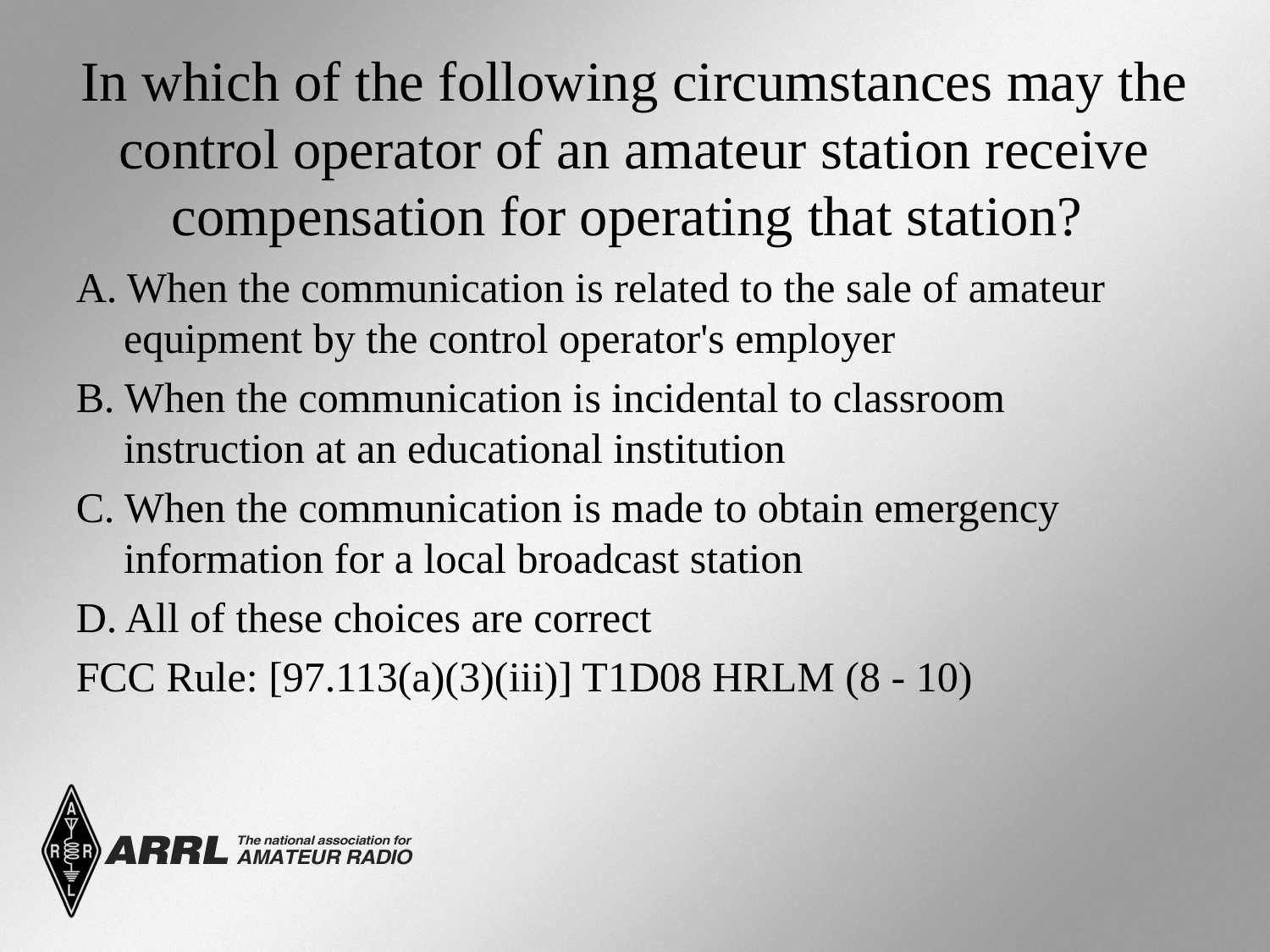

# In which of the following circumstances may the control operator of an amateur station receive compensation for operating that station?
A. When the communication is related to the sale of amateur equipment by the control operator's employer
B. When the communication is incidental to classroom instruction at an educational institution
C. When the communication is made to obtain emergency information for a local broadcast station
D. All of these choices are correct
FCC Rule: [97.113(a)(3)(iii)] T1D08 HRLM (8 - 10)